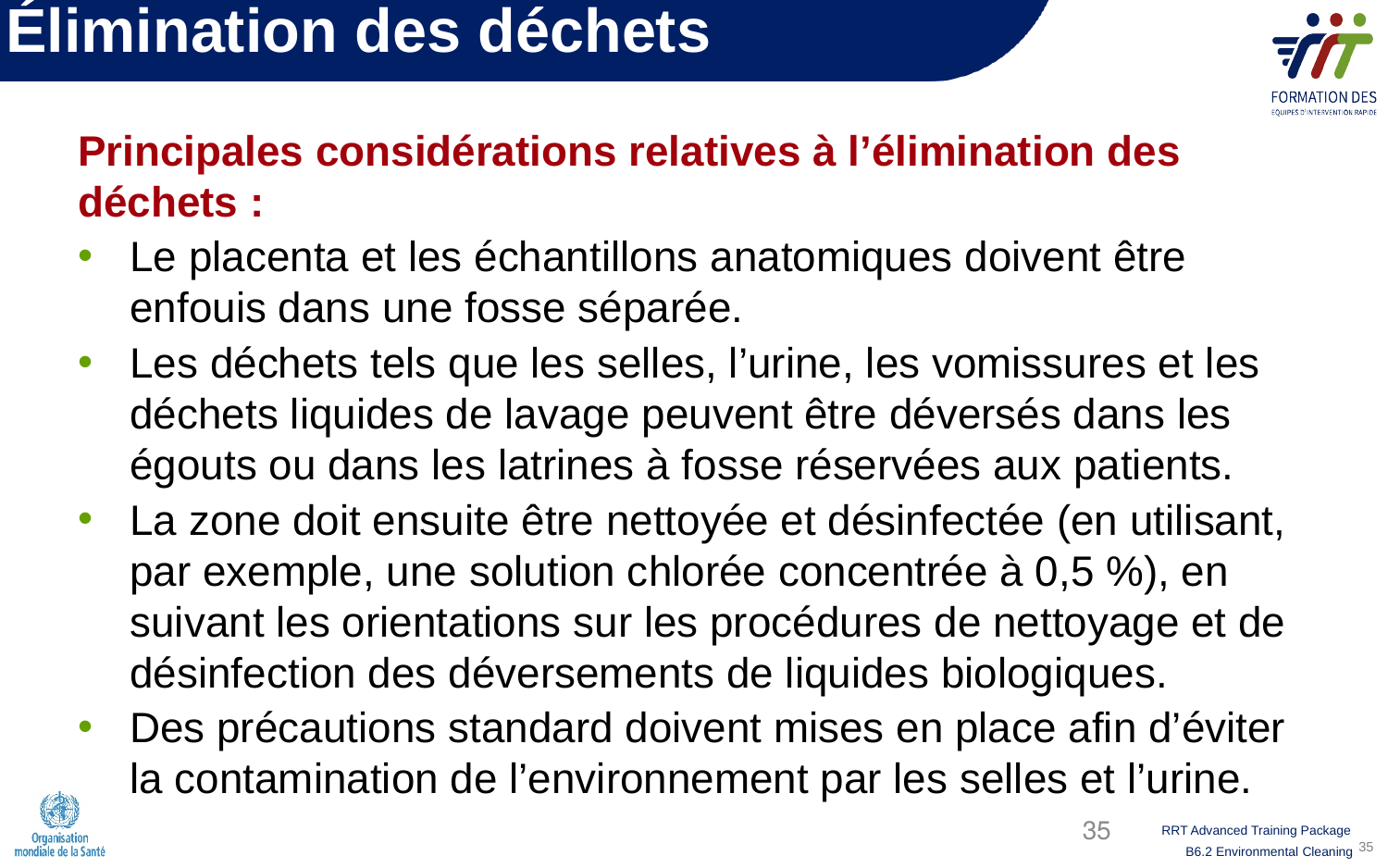

Élimination des déchets
Principales considérations relatives à l’élimination des déchets :
Le placenta et les échantillons anatomiques doivent être enfouis dans une fosse séparée.
Les déchets tels que les selles, l’urine, les vomissures et les déchets liquides de lavage peuvent être déversés dans les égouts ou dans les latrines à fosse réservées aux patients.
La zone doit ensuite être nettoyée et désinfectée (en utilisant, par exemple, une solution chlorée concentrée à 0,5 %), en suivant les orientations sur les procédures de nettoyage et de désinfection des déversements de liquides biologiques.
Des précautions standard doivent mises en place afin d’éviter la contamination de l’environnement par les selles et l’urine.
35